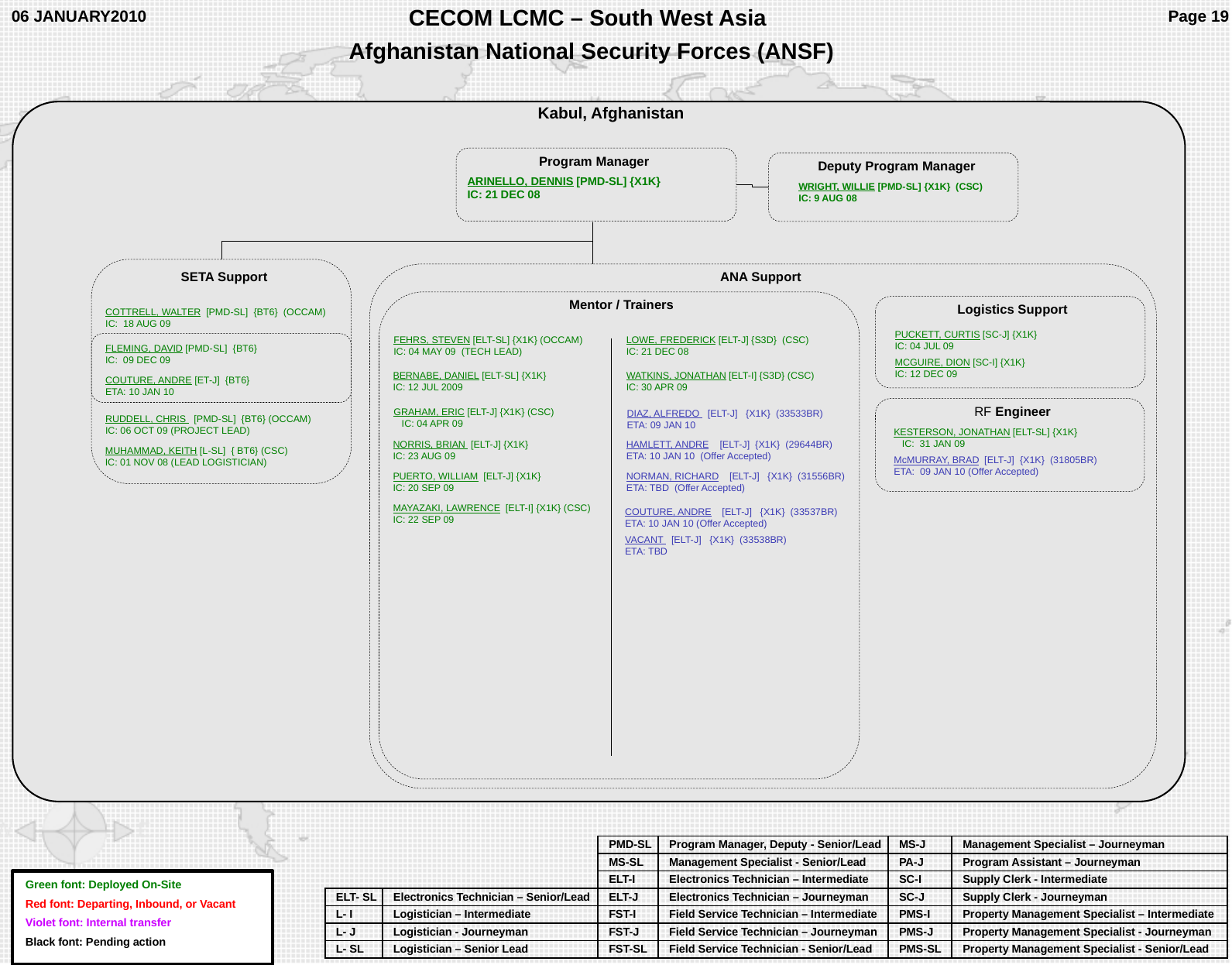

Program Manager
Deputy Program Manager
ARINELLO, DENNIS [PMD-SL] {X1K}
IC: 21 DEC 08
WRIGHT, WILLIE [PMD-SL] {X1K}  (CSC)
IC: 9 AUG 08
SETA Support
ANA Support
Mentor / Trainers
Logistics Support
COTTRELL, WALTER  [PMD-SL]  {BT6}  (OCCAM)
IC:  18 AUG 09
PUCKETT, CURTIS [SC-J] {X1K}
IC: 04 JUL 09
FEHRS, STEVEN [ELT-SL] {X1K} (OCCAM)    IC: 04 MAY 09  (TECH LEAD)
LOWE, FREDERICK [ELT-J] {S3D}  (CSC)
IC: 21 DEC 08
FLEMING, DAVID [PMD-SL]  {BT6}
IC:  09 DEC 09
MCGUIRE, DION [SC-I] {X1K}
IC: 12 DEC 09
BERNABE, DANIEL [ELT-SL] {X1K}
IC: 12 JUL 2009
WATKINS, JONATHAN [ELT-I] {S3D} (CSC)
IC: 30 APR 09
COUTURE, ANDRE [ET-J]  {BT6}
ETA: 10 JAN 10
RF Engineer
GRAHAM, ERIC [ELT-J] {X1K} (CSC)                   IC: 04 APR 09
DIAZ, ALFREDO   [ELT-J]   {X1K}  (33533BR)
ETA: 09 JAN 10
RUDDELL, CHRIS   [PMD-SL]  {BT6} (OCCAM)
IC: 06 OCT 09 (PROJECT LEAD)
KESTERSON, JONATHAN [ELT-SL] {X1K}                         IC:  31 JAN 09

NORRIS, BRIAN  [ELT-J] {X1K}
IC: 23 AUG 09
HAMLETT, ANDRE    [ELT-J]  {X1K}  (29644BR)
ETA: 10 JAN 10  (Offer Accepted)
MUHAMMAD, KEITH [L-SL]  { BT6} (CSC)
IC: 01 NOV 08 (LEAD LOGISTICIAN)
McMURRAY, BRAD  [ELT-J]  {X1K}  (31805BR)
ETA:  09 JAN 10 (Offer Accepted)
PUERTO, WILLIAM  [ELT-J] {X1K}
IC: 20 SEP 09
NORMAN, RICHARD    [ELT-J]   {X1K}  (31556BR)
ETA: TBD  (Offer Accepted)
MAYAZAKI, LAWRENCE  [ELT-I] {X1K} (CSC)
IC: 22 SEP 09
COUTURE, ANDRE    [ELT-J]   {X1K}  (33537BR)
ETA: 10 JAN 10 (Offer Accepted)
VACANT   [ELT-J]   {X1K}  (33538BR)
ETA: TBD